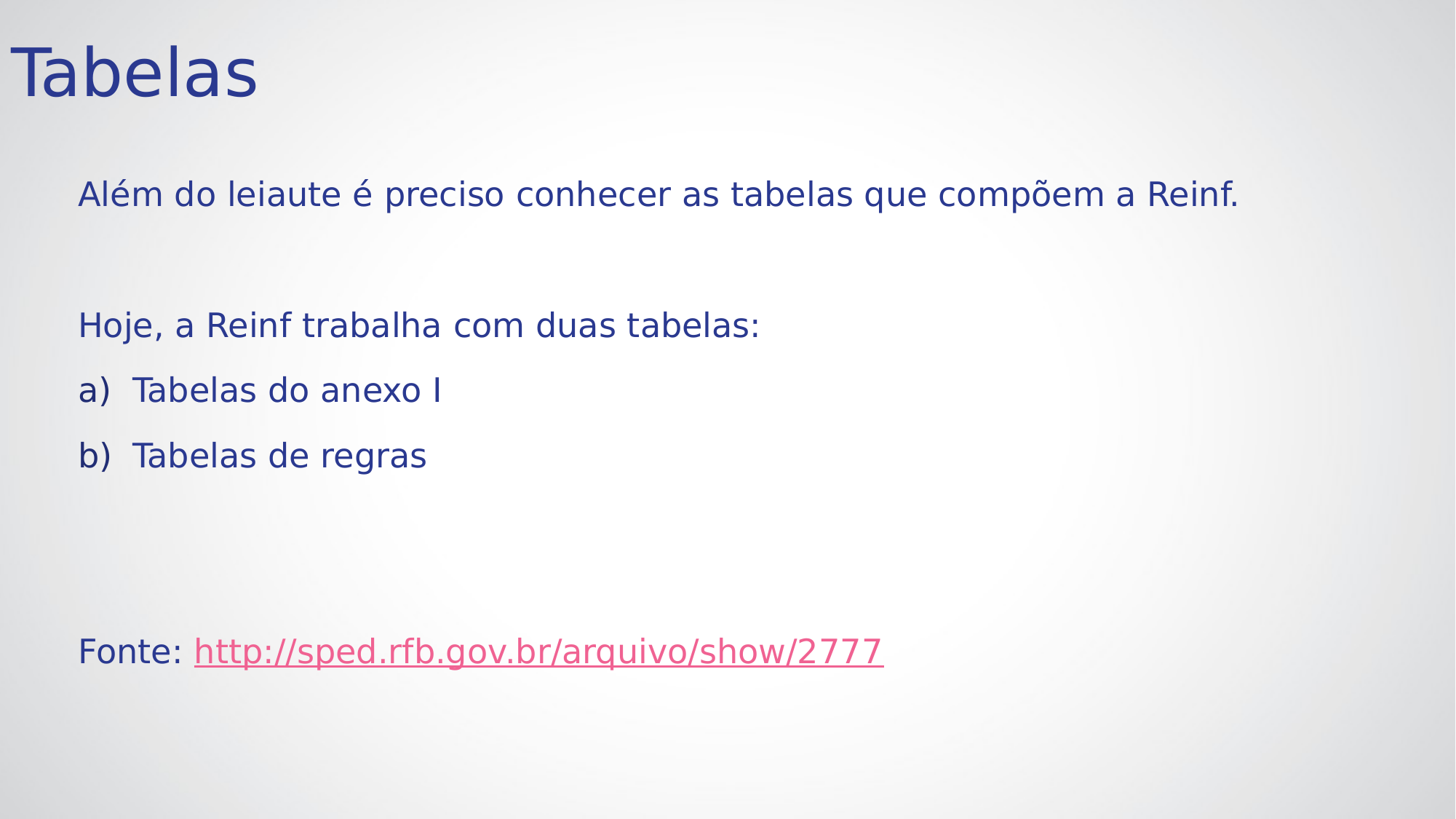

Tabelas
Além do leiaute é preciso conhecer as tabelas que compõem a Reinf.

Hoje, a Reinf trabalha com duas tabelas:
Tabelas do anexo I
Tabelas de regras

Fonte: http://sped.rfb.gov.br/arquivo/show/2777